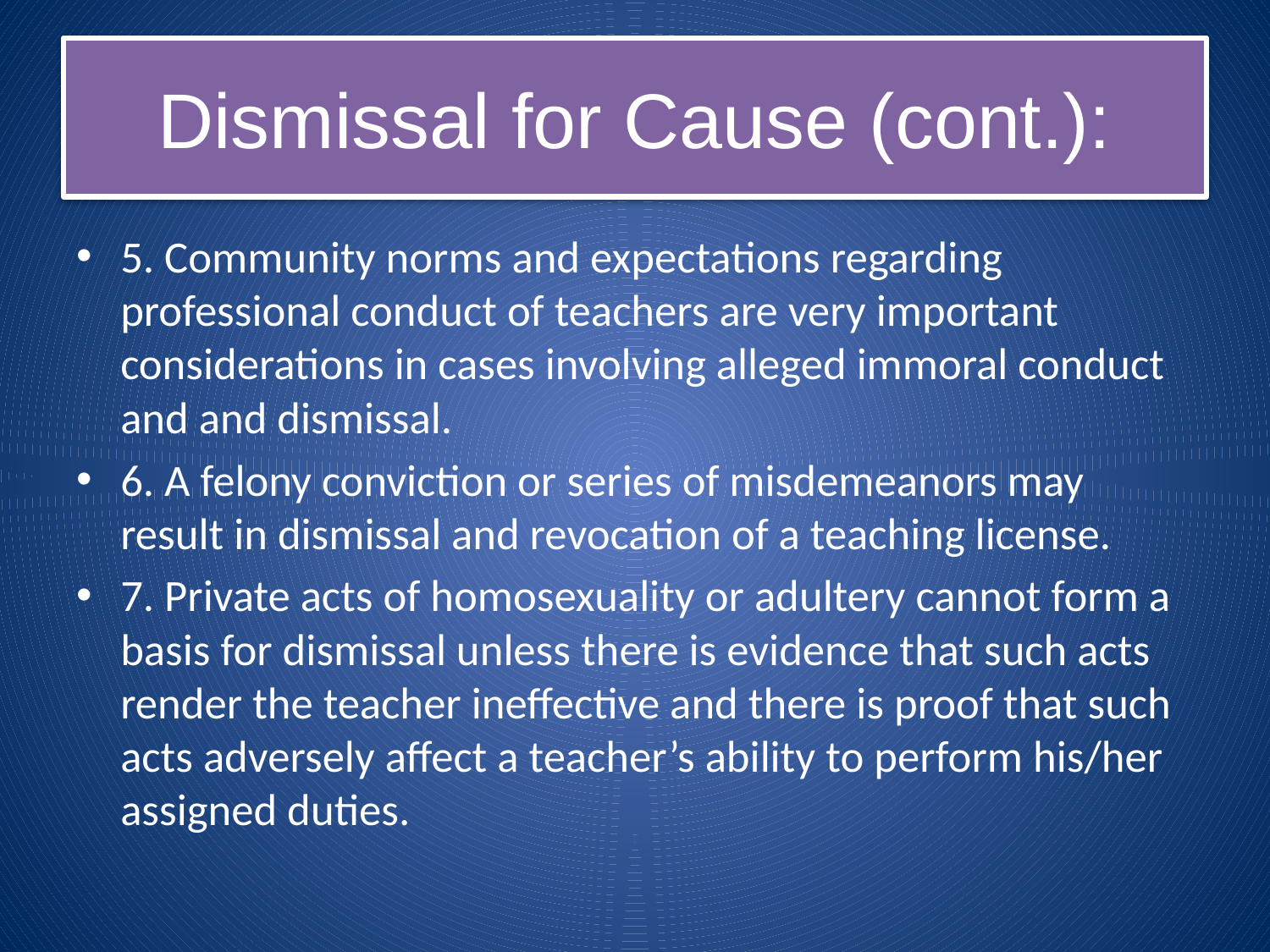

# Dismissal for Cause (cont.):
5. Community norms and expectations regarding professional conduct of teachers are very important considerations in cases involving alleged immoral conduct and and dismissal.
6. A felony conviction or series of misdemeanors may result in dismissal and revocation of a teaching license.
7. Private acts of homosexuality or adultery cannot form a basis for dismissal unless there is evidence that such acts render the teacher ineffective and there is proof that such acts adversely affect a teacher’s ability to perform his/her assigned duties.